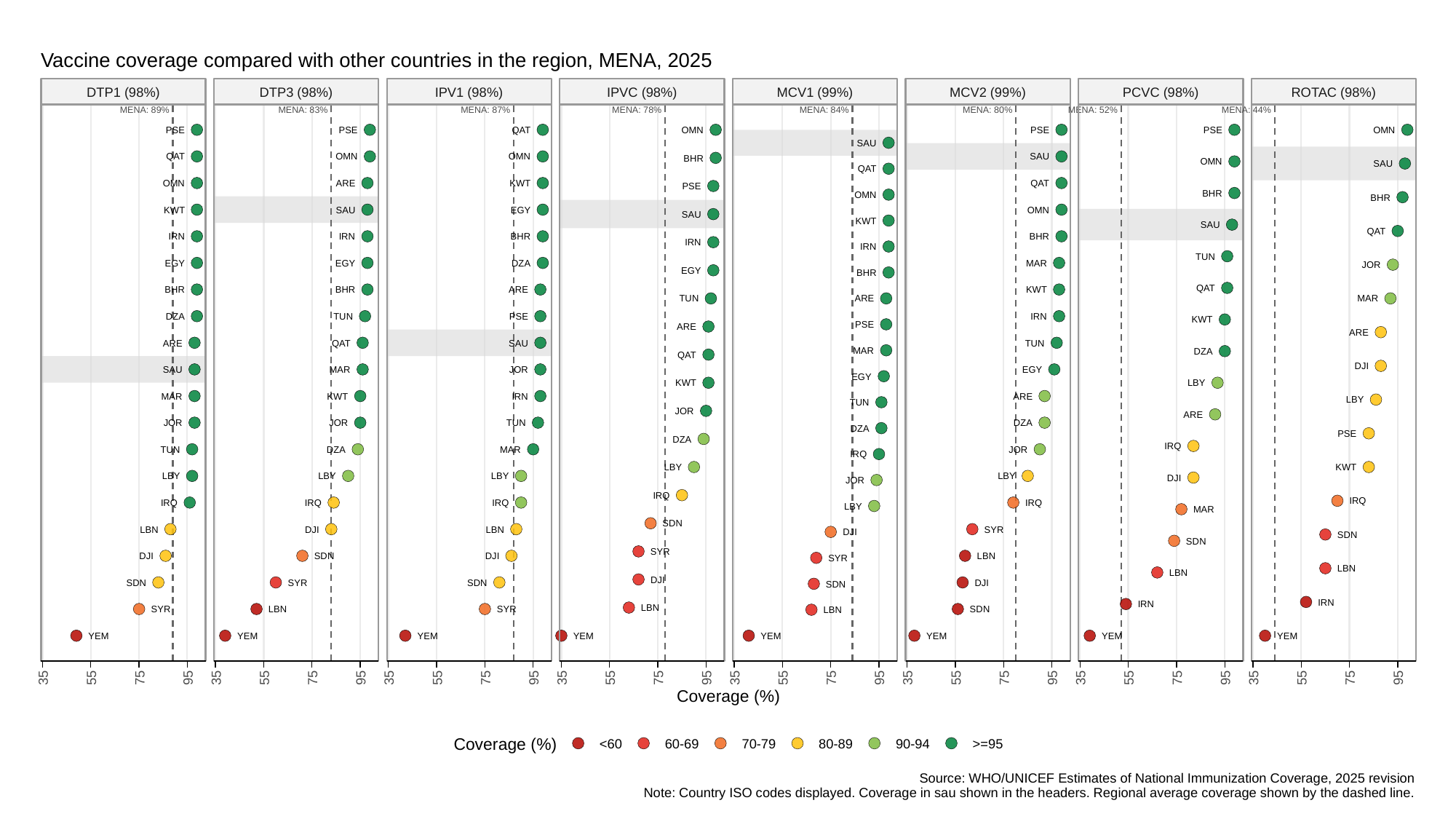

Vaccine coverage compared with other countries in the region, MENA, 2025

DTP1 (98%)
DTP3 (98%)
IPV1 (98%)
IPVC (98%)
MCV1 (99%)
MCV2 (99%)
PCVC (98%)
ROTAC (98%)

MENA: 89%
MENA: 83%
MENA: 87%
MENA: 78%
MENA: 84%
MENA: 80%
MENA: 52%
MENA: 44%

PSE
PSE
QAT
OMN
PSE
PSE
OMN

SAU

QAT
OMN
OMN
SAU
BHR

OMN
SAU

QAT

OMN
ARE
KWT
QAT

PSE

BHR
OMN

BHR

KWT
SAU
EGY
OMN

SAU

KWT

SAU

QAT

IRN
IRN
BHR
BHR

IRN

IRN

TUN

EGY
EGY
DZA
MAR
JOR

EGY
BHR

QAT
BHR
BHR
ARE
KWT

TUN
ARE
MAR

DZA
TUN
PSE
IRN

KWT

PSE
ARE

ARE

ARE
QAT
SAU
TUN

MAR
DZA

QAT

DJI

SAU
MAR
JOR
EGY

EGY

KWT
LBY

MAR
KWT
IRN
ARE

LBY

TUN

JOR

ARE

JOR
JOR
TUN
DZA

DZA

PSE

DZA

IRQ

TUN
DZA
MAR
JOR

IRQ

LBY
KWT

LBY
LBY
LBY
LBY
DJI

JOR

IRQ

IRQ
IRQ
IRQ
IRQ
IRQ

LBY

MAR

SDN

LBN
DJI
LBN
SYR

DJI

SDN

SDN

SYR

DJI
SDN
DJI
LBN
SYR

LBN

LBN

DJI

SDN
SYR
SDN
DJI
SDN

IRN
IRN

LBN
SYR
LBN
SYR
SDN
LBN

YEM
YEM
YEM
YEM
YEM
YEM
YEM
YEM

35
55
75
95
35
55
75
95
35
55
75
95
35
55
75
95
35
55
75
95
35
55
75
95
35
55
75
95
35
55
75
95
Coverage (%)
Coverage (%)

<60
60-69
70-79
80-89
90-94
>=95
Source: WHO/UNICEF Estimates of National Immunization Coverage, 2025 revision
Note: Country ISO codes displayed. Coverage in sau shown in the headers. Regional average coverage shown by the dashed line.